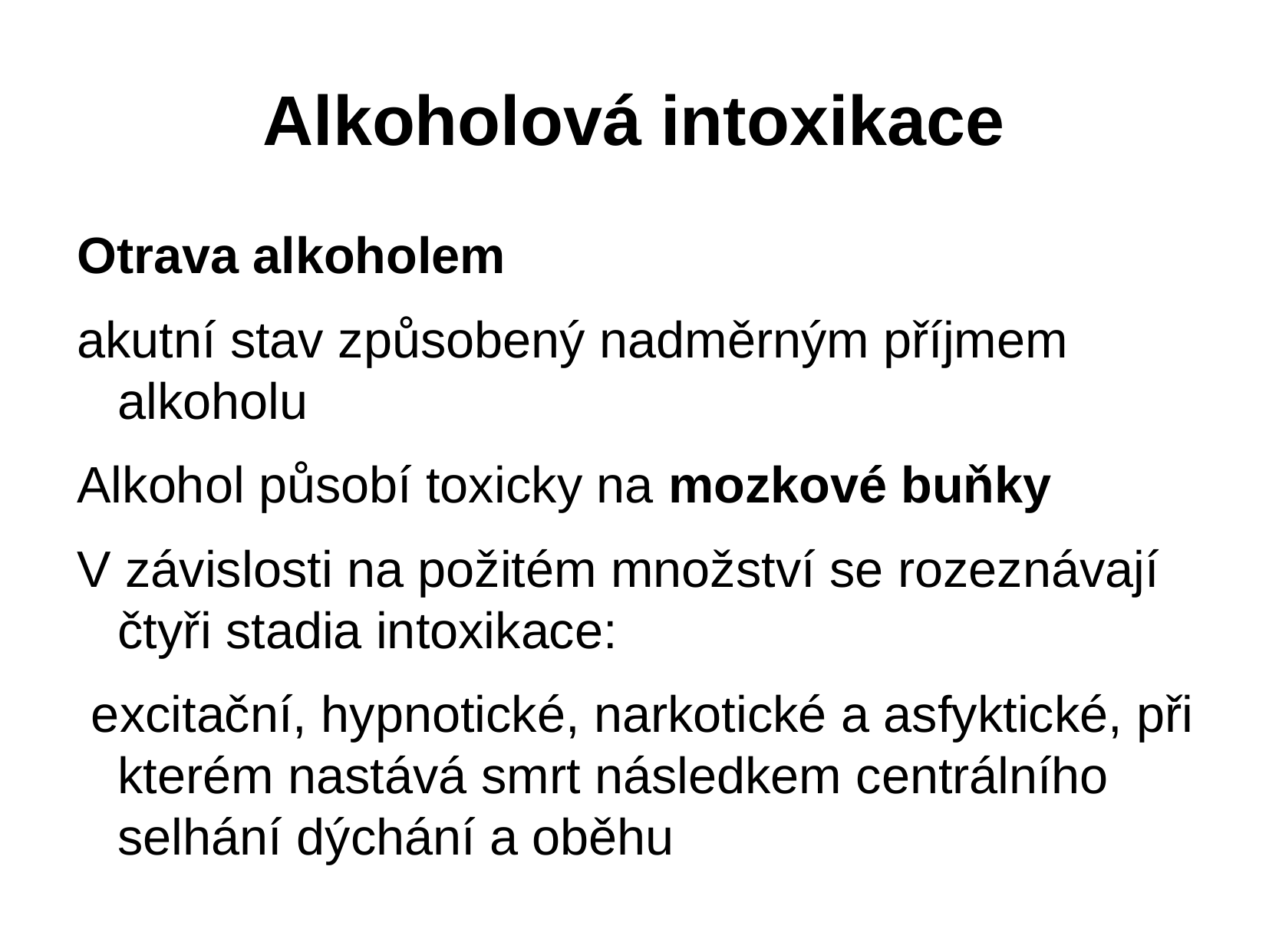

# Alkoholová intoxikace
Otrava alkoholem
akutní stav způsobený nadměrným příjmem alkoholu
Alkohol působí toxicky na mozkové buňky
V závislosti na požitém množství se rozeznávají čtyři stadia intoxikace:
 excitační, hypnotické, narkotické a asfyktické, při kterém nastává smrt následkem centrálního selhání dýchání a oběhu